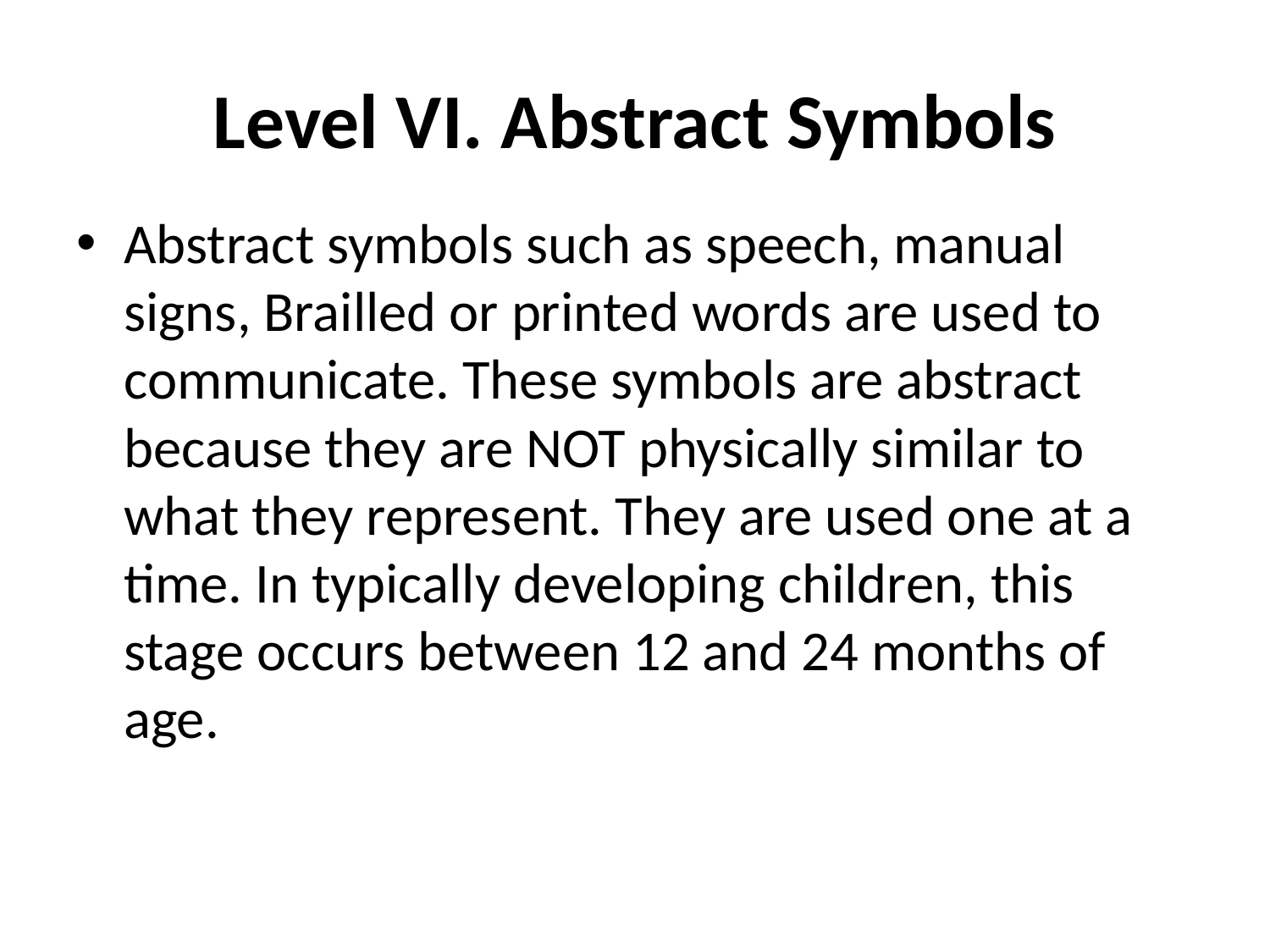

# Level VI. Abstract Symbols
Abstract symbols such as speech, manual signs, Brailled or printed words are used to communicate. These symbols are abstract because they are NOT physically similar to what they represent. They are used one at a time. In typically developing children, this stage occurs between 12 and 24 months of age.